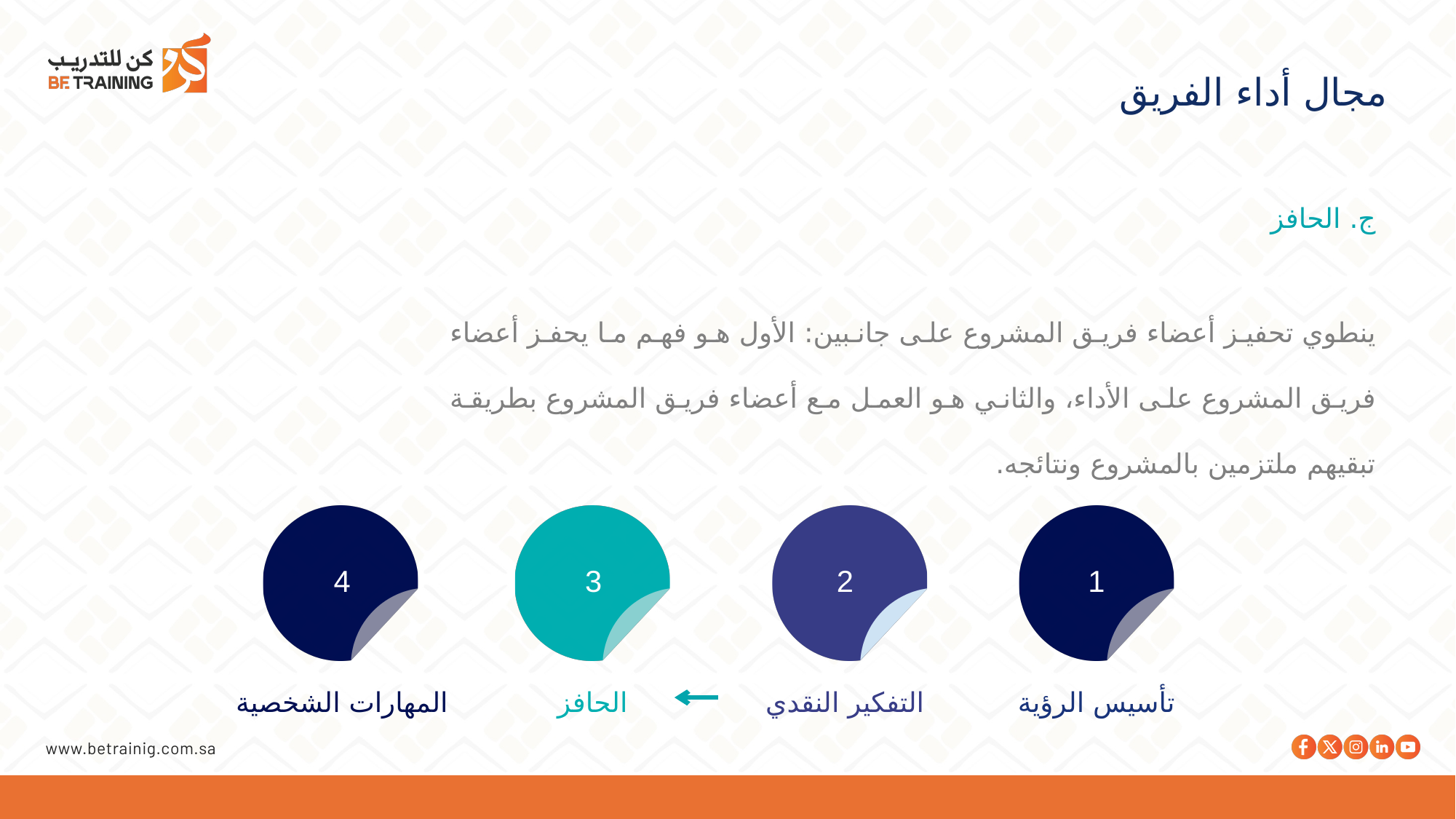

مجال أداء الفريق
ج. الحافز

ينطوي تحفيز أعضاء فريق المشروع على جانبين: الأول هو فهم ما يحفز أعضاء فريق المشروع على الأداء، والثاني هو العمل مع أعضاء فريق المشروع بطريقة تبقيهم ملتزمين بالمشروع ونتائجه.

4

3

2

1
المهارات الشخصية
الحافز
التفكير النقدي
تأسيس الرؤية